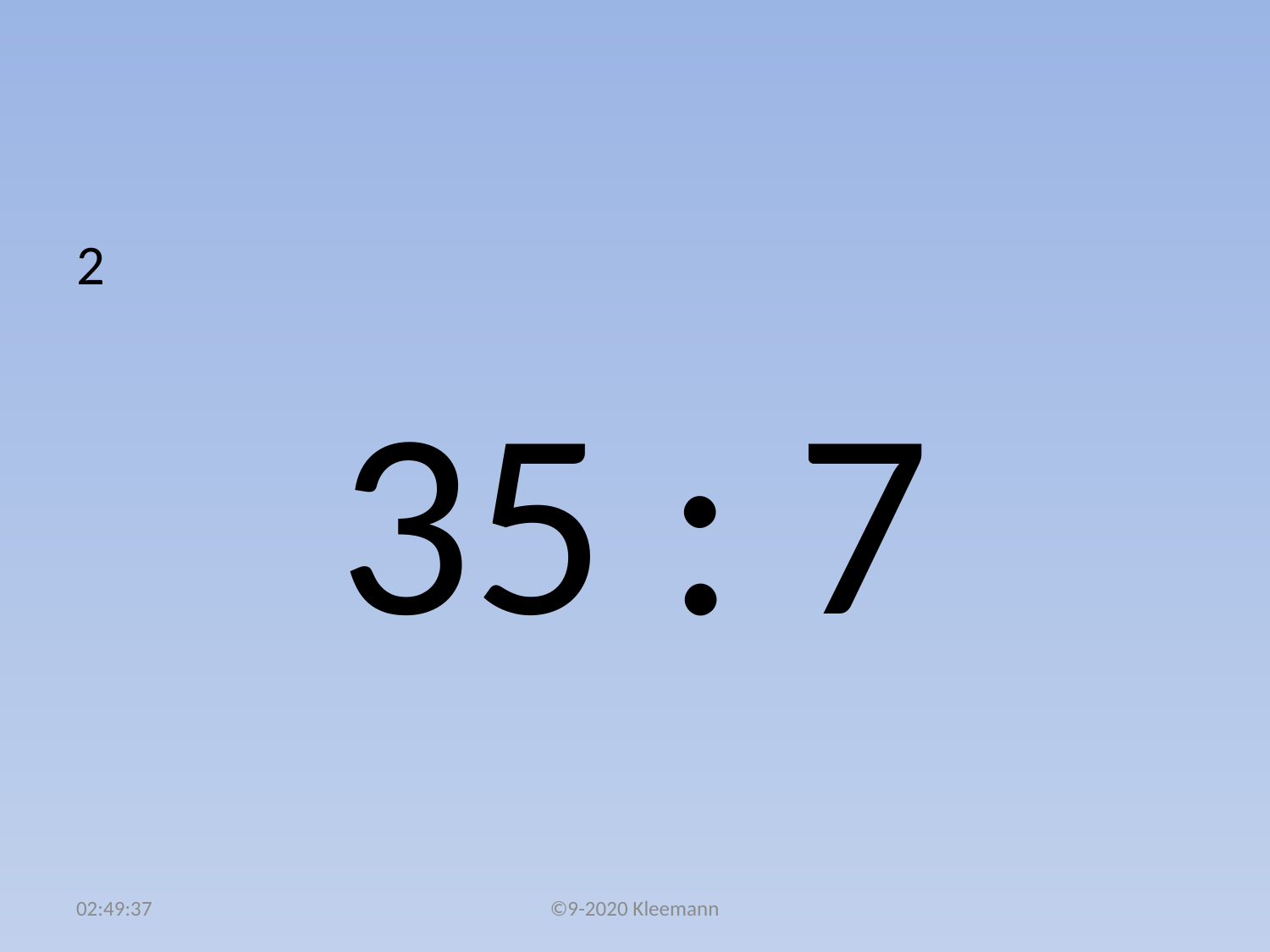

#
2
35 : 7
02:49:37
©9-2020 Kleemann